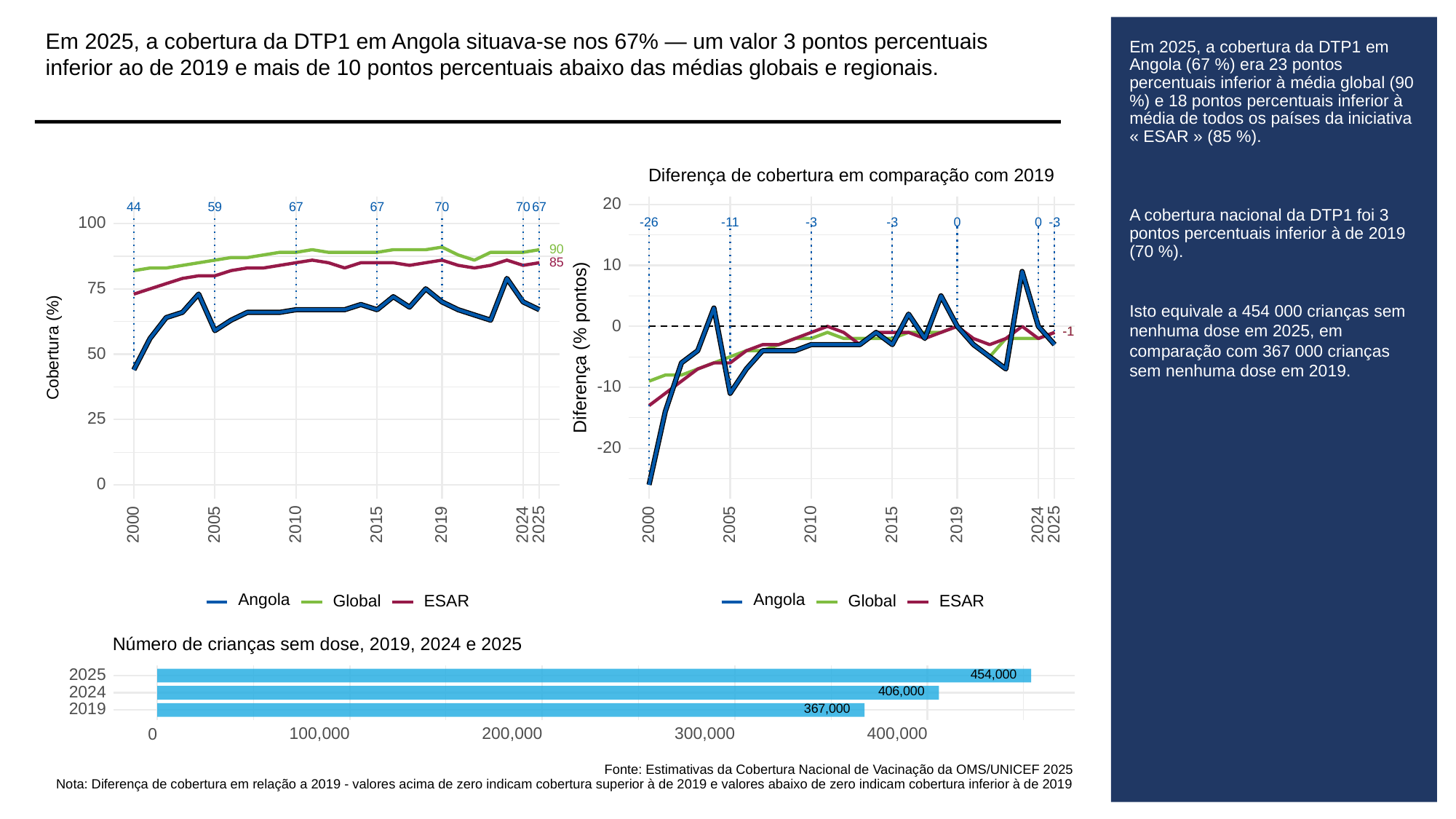

Em 2025, a cobertura da DTP1 em Angola situava-se nos 67% — um valor 3 pontos percentuais inferior ao de 2019 e mais de 10 pontos percentuais abaixo das médias globais e regionais.
# Em 2025, a cobertura da DTP1 em Angola (67 %) era 23 pontos percentuais inferior à média global (90 %) e 18 pontos percentuais inferior à média de todos os países da iniciativa « ESAR » (85 %).

A cobertura nacional da DTP1 foi 3 pontos percentuais inferior à de 2019 (70 %).

Isto equivale a 454 000 crianças sem nenhuma dose em 2025, em comparação com 367 000 crianças sem nenhuma dose em 2019.

Diferença de cobertura em comparação com 2019

20
59
67
67
70
70
67
44

100
-3
-3
-3
-26
0
0
-11

90

85
10

75

0

-1
-1
Diferença (% pontos)
Cobertura (%)
50

-10

25

-20

0

2000
2005
2010
2015
2019
2024
2025
2000
2005
2010
2015
2019
2024
2025
Angola
Angola
Global
ESAR
Global
ESAR

Número de crianças sem dose, 2019, 2024 e 2025

454,000
2025

406,000
2024

367,000
2019

100,000
200,000
300,000
400,000
0
Fonte: Estimativas da Cobertura Nacional de Vacinação da OMS/UNICEF 2025
Nota: Diferença de cobertura em relação a 2019 - valores acima de zero indicam cobertura superior à de 2019 e valores abaixo de zero indicam cobertura inferior à de 2019